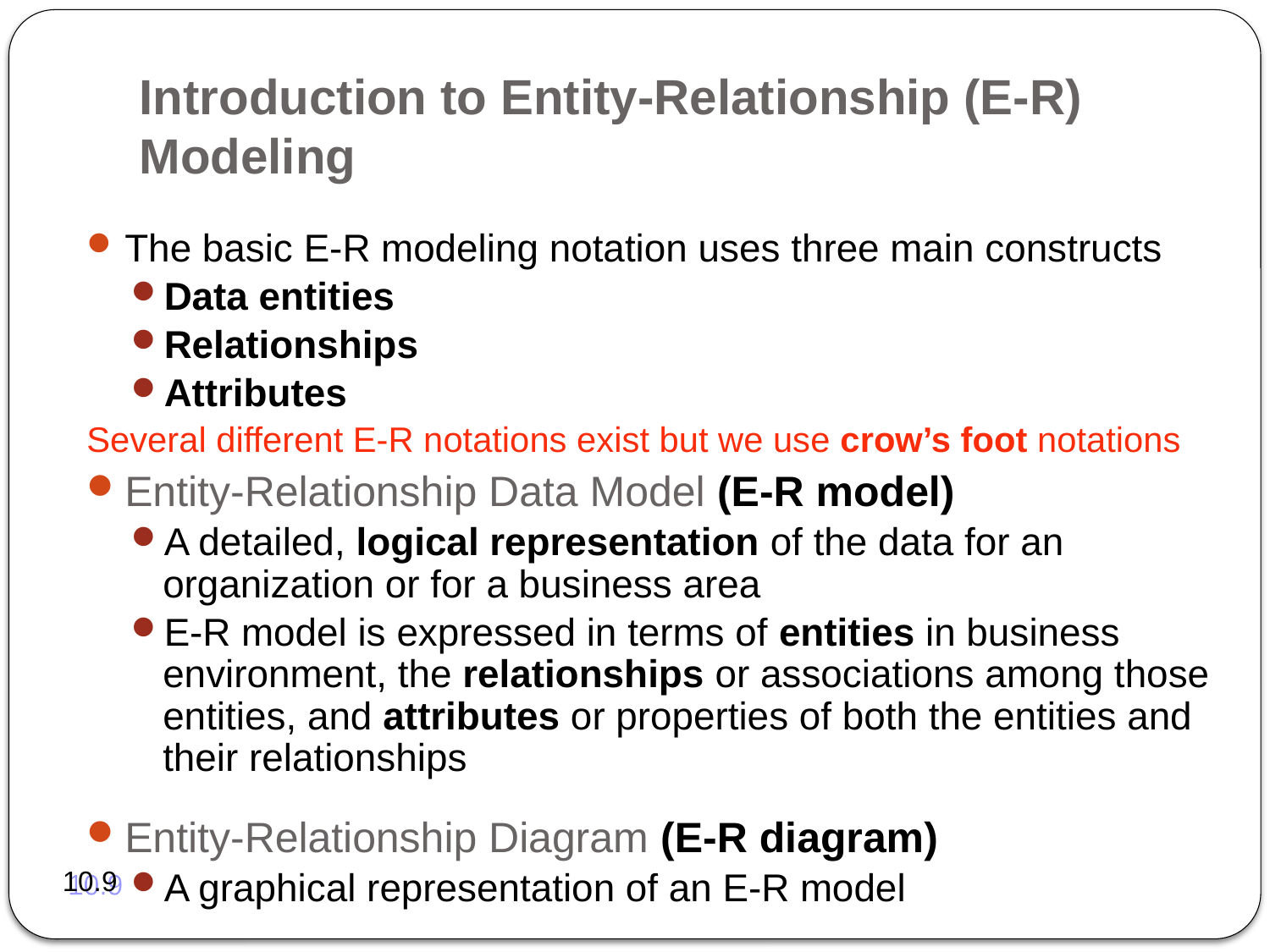

# Introduction to Entity-Relationship (E-R) Modeling
The basic E-R modeling notation uses three main constructs
Data entities
Relationships
Attributes
Several different E-R notations exist but we use crow’s foot notations
Entity-Relationship Data Model (E-R model)
A detailed, logical representation of the data for an organization or for a business area
E-R model is expressed in terms of entities in business environment, the relationships or associations among those entities, and attributes or properties of both the entities and their relationships

Entity-Relationship Diagram (E-R diagram)
A graphical representation of an E-R model
10.9